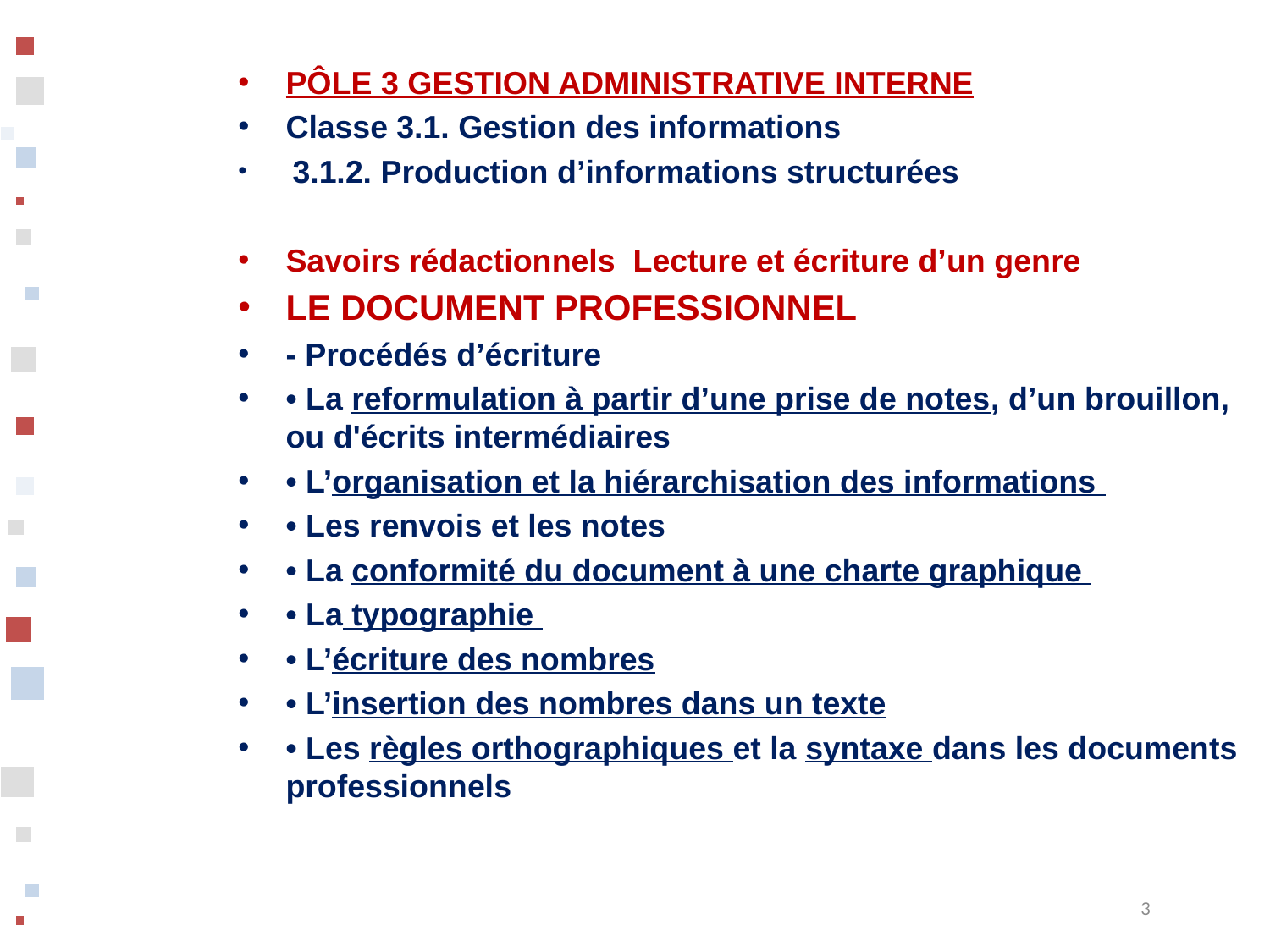

PÔLE 3 GESTION ADMINISTRATIVE INTERNE
Classe 3.1. Gestion des informations
 3.1.2. Production d’informations structurées

Savoirs rédactionnels  Lecture et écriture d’un genre
LE DOCUMENT PROFESSIONNEL
- Procédés d’écriture
• La reformulation à partir d’une prise de notes, d’un brouillon, ou d'écrits intermédiaires
• L’organisation et la hiérarchisation des informations
• Les renvois et les notes
• La conformité du document à une charte graphique
• La typographie
• L’écriture des nombres
• L’insertion des nombres dans un texte
• Les règles orthographiques et la syntaxe dans les documents professionnels
3